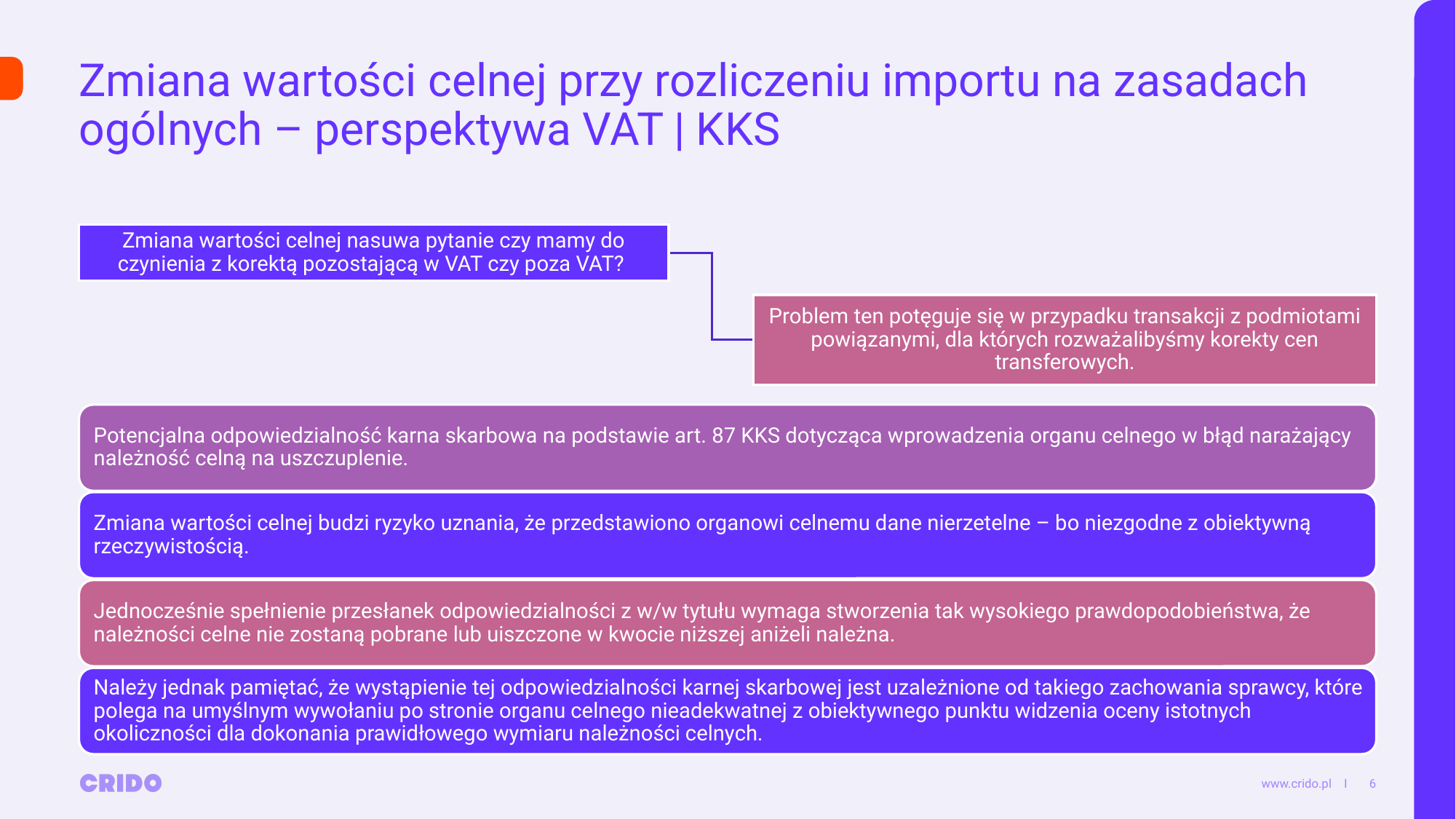

# Zmiana wartości celnej przy rozliczeniu importu na zasadach ogólnych – perspektywa VAT | KKS
Zmiana wartości celnej nasuwa pytanie czy mamy do czynienia z korektą pozostającą w VAT czy poza VAT?
Problem ten potęguje się w przypadku transakcji z podmiotami powiązanymi, dla których rozważalibyśmy korekty cen transferowych.
Potencjalna odpowiedzialność karna skarbowa na podstawie art. 87 KKS dotycząca wprowadzenia organu celnego w błąd narażający należność celną na uszczuplenie.
Zmiana wartości celnej budzi ryzyko uznania, że przedstawiono organowi celnemu dane nierzetelne – bo niezgodne z obiektywną rzeczywistością.
Jednocześnie spełnienie przesłanek odpowiedzialności z w/w tytułu wymaga stworzenia tak wysokiego prawdopodobieństwa, że należności celne nie zostaną pobrane lub uiszczone w kwocie niższej aniżeli należna.
Należy jednak pamiętać, że wystąpienie tej odpowiedzialności karnej skarbowej jest uzależnione od takiego zachowania sprawcy, które polega na umyślnym wywołaniu po stronie organu celnego nieadekwatnej z obiektywnego punktu widzenia oceny istotnych okoliczności dla dokonania prawidłowego wymiaru należności celnych.
www.crido.pl    I
6